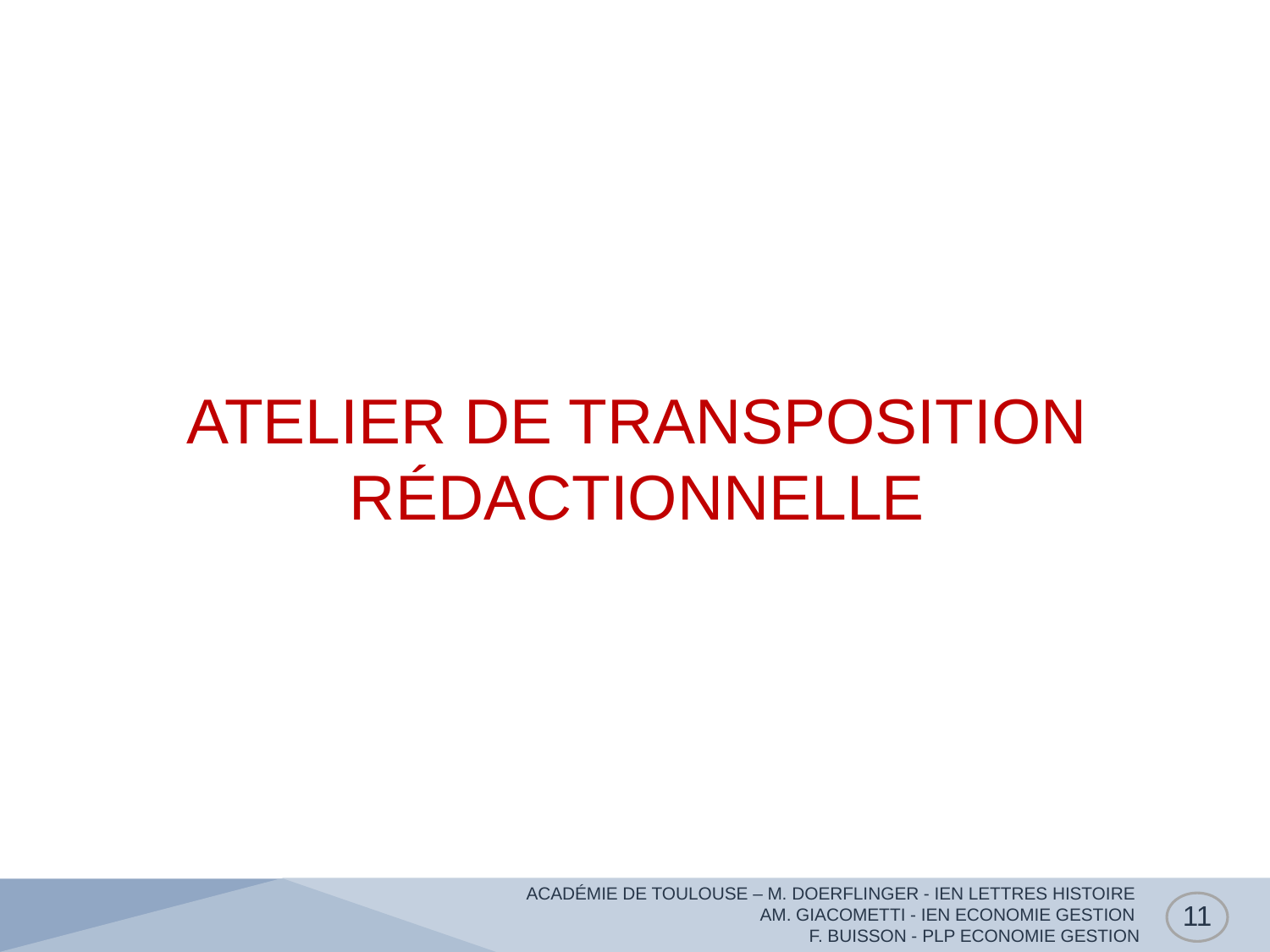

ATELIER DE TRANSPOSITION RÉDACTIONNELLE
ACADÉMIE DE TOULOUSE – M. DOERFLINGER - IEN LETTRES HISTOIRE
 AM. GIACOMETTI - IEN ECONOMIE GESTION
F. BUISSON - PLP ECONOMIE GESTION
11